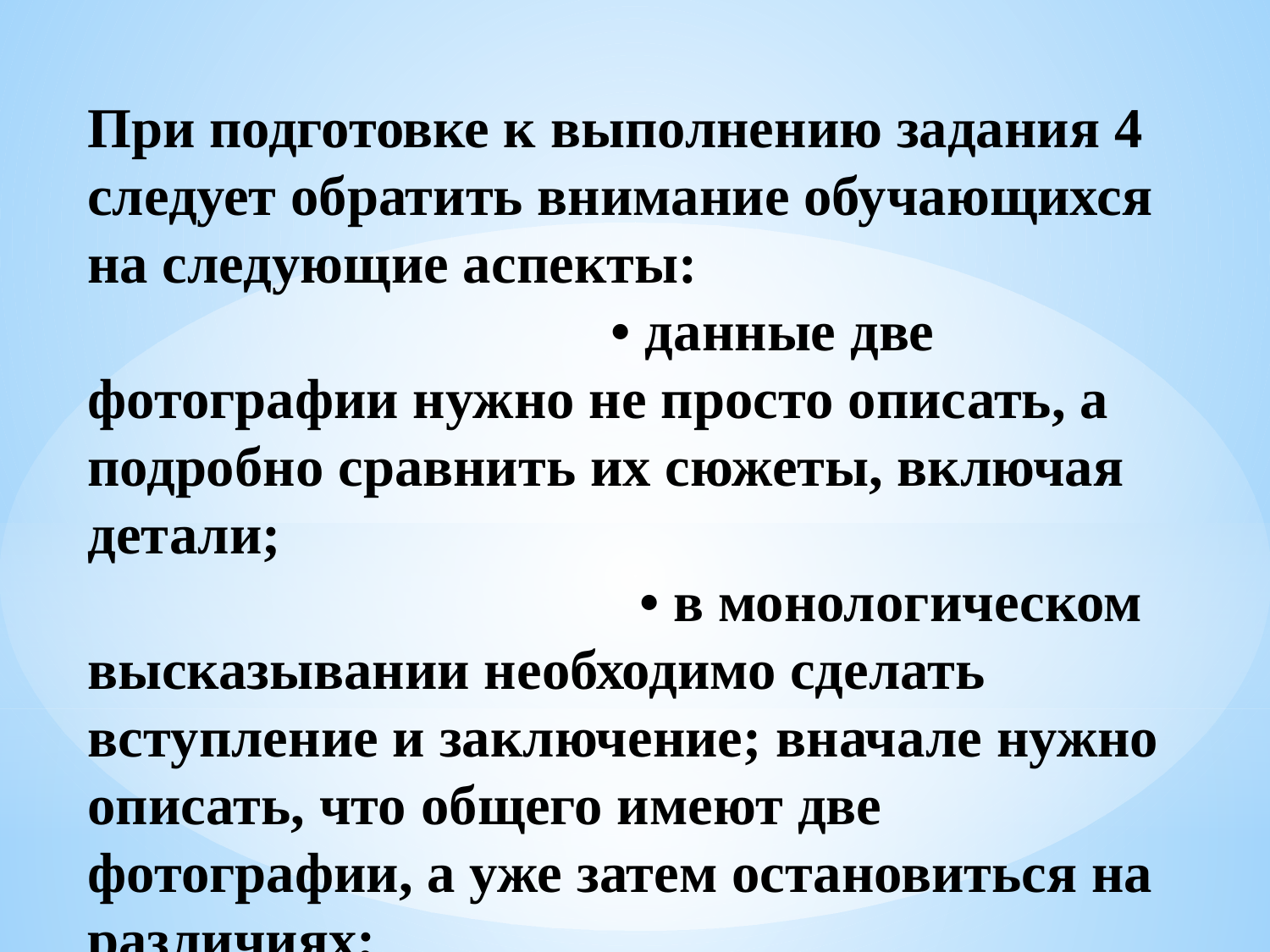

При подготовке к выполнению задания 4 следует обратить внимание обучающихся на следующие аспекты:                                                                         • данные две фотографии нужно не просто описать, а подробно сравнить их сюжеты, включая детали;                                                                                                        • в монологическом высказывании необходимо сделать вступление и заключение; вначале нужно описать, что общего имеют две фотографии, а уже затем остановиться на различиях;